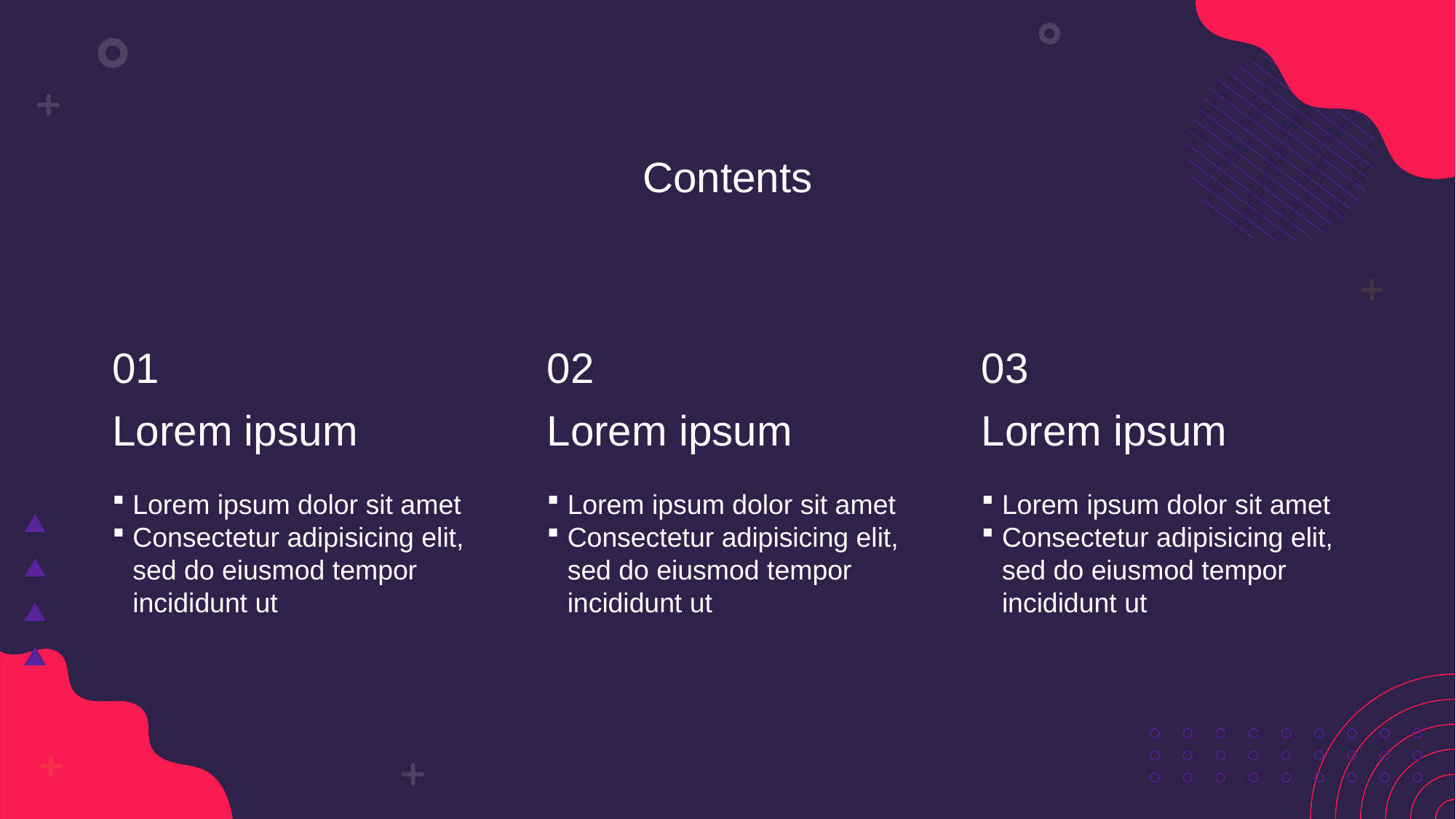

Contents
01
02
03
Lorem ipsum
Lorem ipsum
Lorem ipsum
Lorem ipsum dolor sit amet
Consectetur adipisicing elit, sed do eiusmod tempor incididunt ut
Lorem ipsum dolor sit amet
Consectetur adipisicing elit, sed do eiusmod tempor incididunt ut
Lorem ipsum dolor sit amet
Consectetur adipisicing elit, sed do eiusmod tempor incididunt ut